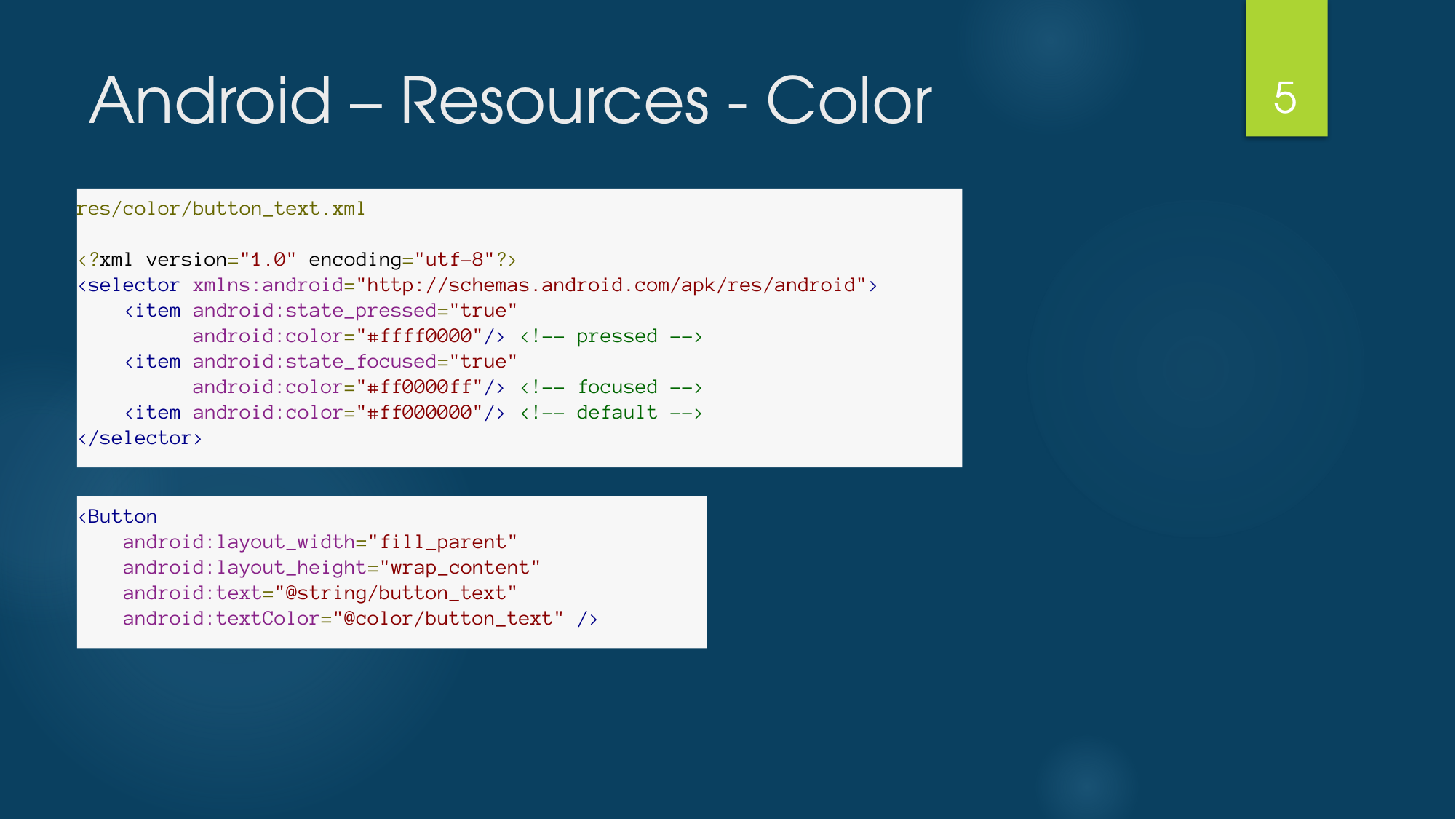

5
# Android – Resources - Color
res/color/button_text.xml

<?xml version="1.0" encoding="utf-8"?>
<selector xmlns:android="http://schemas.android.com/apk/res/android">
    <item android:state_pressed="true"
          android:color="#ffff0000"/> <!-- pressed -->
    <item android:state_focused="true"
          android:color="#ff0000ff"/> <!-- focused -->
    <item android:color="#ff000000"/> <!-- default -->
</selector>

<Button
    android:layout_width="fill_parent"
    android:layout_height="wrap_content"
    android:text="@string/button_text"
    android:textColor="@color/button_text" />